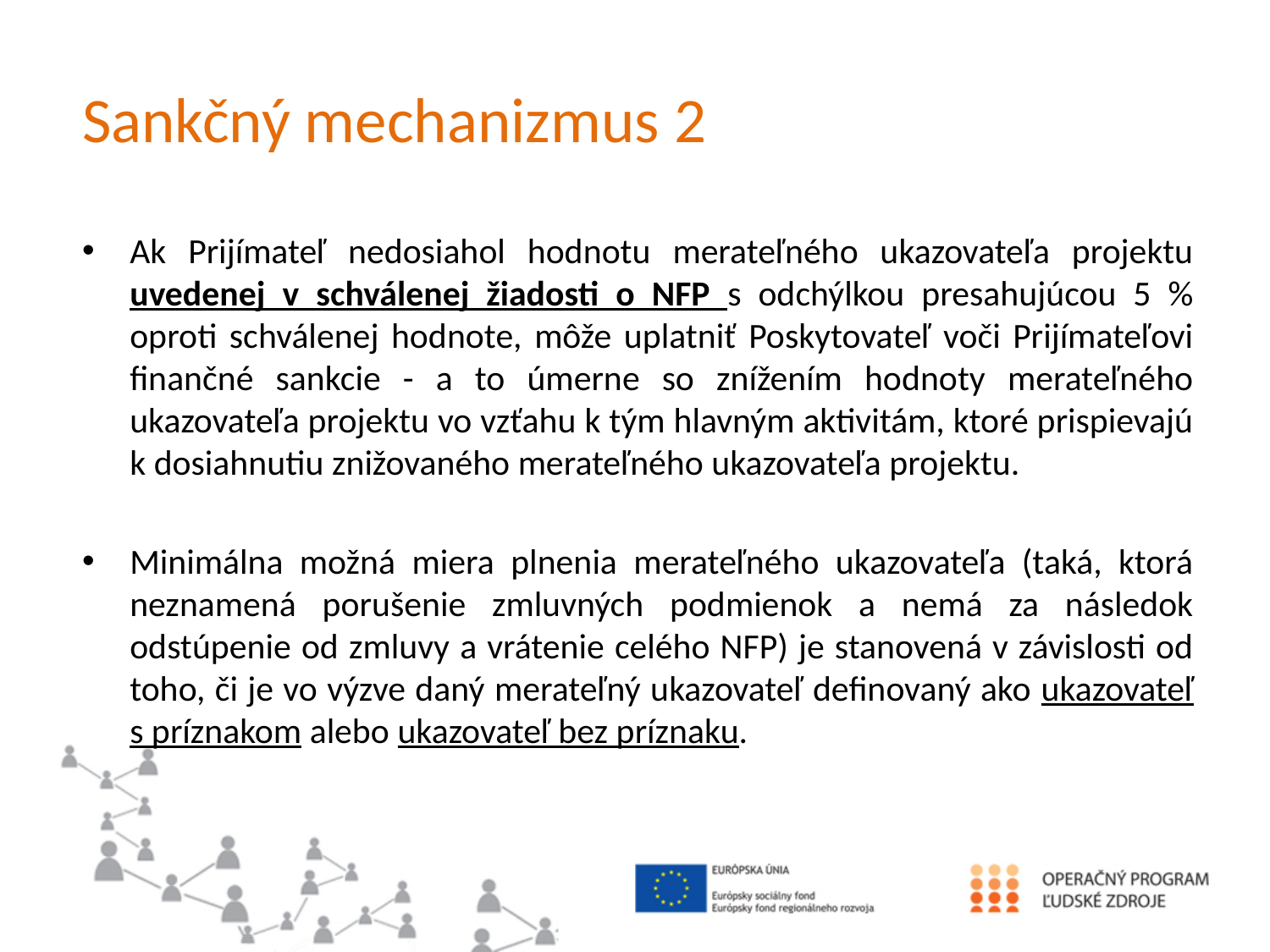

# Sankčný mechanizmus 2
Ak Prijímateľ nedosiahol hodnotu merateľného ukazovateľa projektu uvedenej v schválenej žiadosti o NFP s odchýlkou presahujúcou 5 % oproti schválenej hodnote, môže uplatniť Poskytovateľ voči Prijímateľovi finančné sankcie - a to úmerne so znížením hodnoty merateľného ukazovateľa projektu vo vzťahu k tým hlavným aktivitám, ktoré prispievajú k dosiahnutiu znižovaného merateľného ukazovateľa projektu.

Minimálna možná miera plnenia merateľného ukazovateľa (taká, ktorá neznamená porušenie zmluvných podmienok a nemá za následok odstúpenie od zmluvy a vrátenie celého NFP) je stanovená v závislosti od toho, či je vo výzve daný merateľný ukazovateľ definovaný ako ukazovateľ s príznakom alebo ukazovateľ bez príznaku.